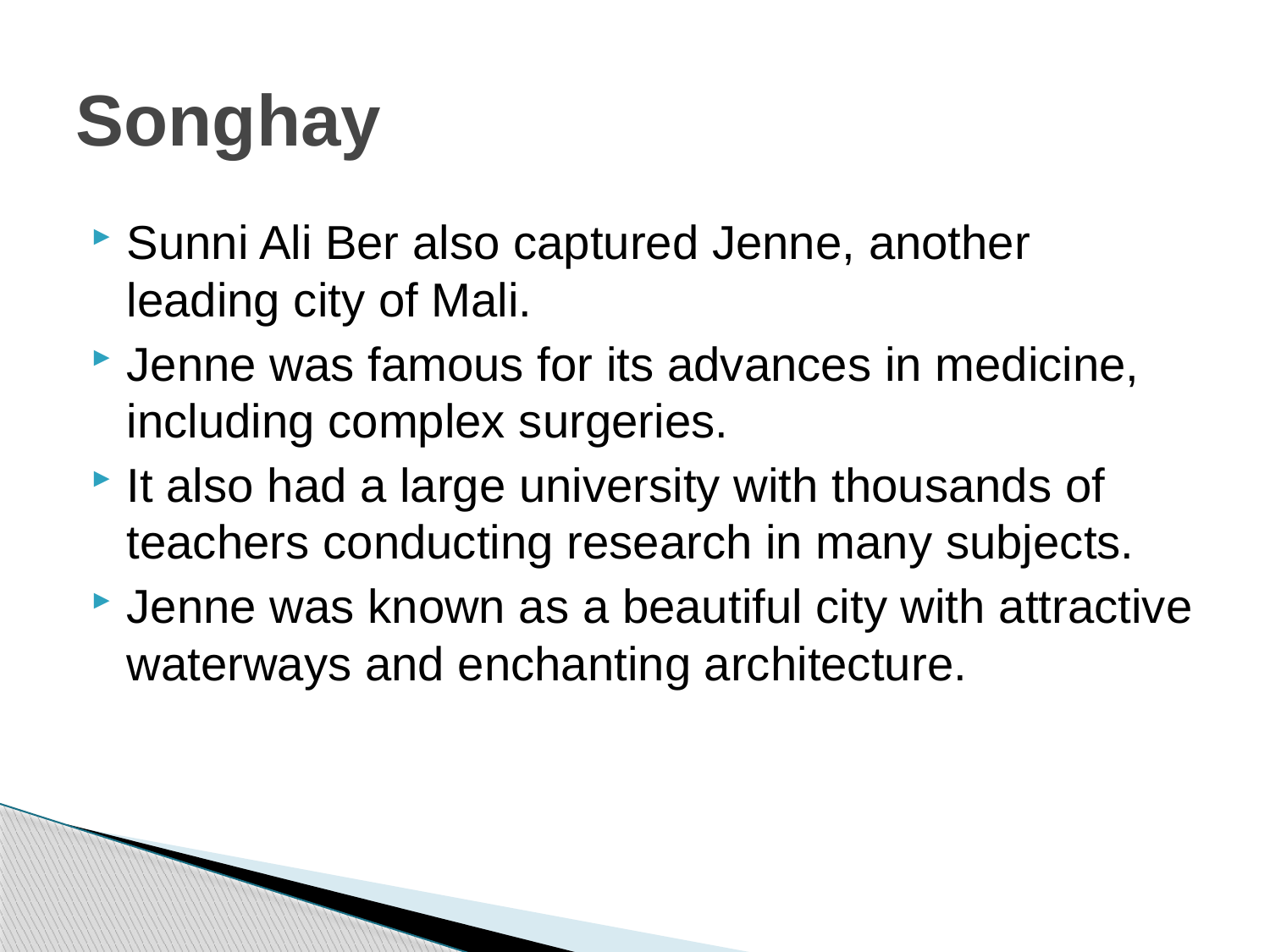

# Songhay
Sunni Ali Ber also captured Jenne, another leading city of Mali.
Jenne was famous for its advances in medicine, including complex surgeries.
It also had a large university with thousands of teachers conducting research in many subjects.
Jenne was known as a beautiful city with attractive waterways and enchanting architecture.